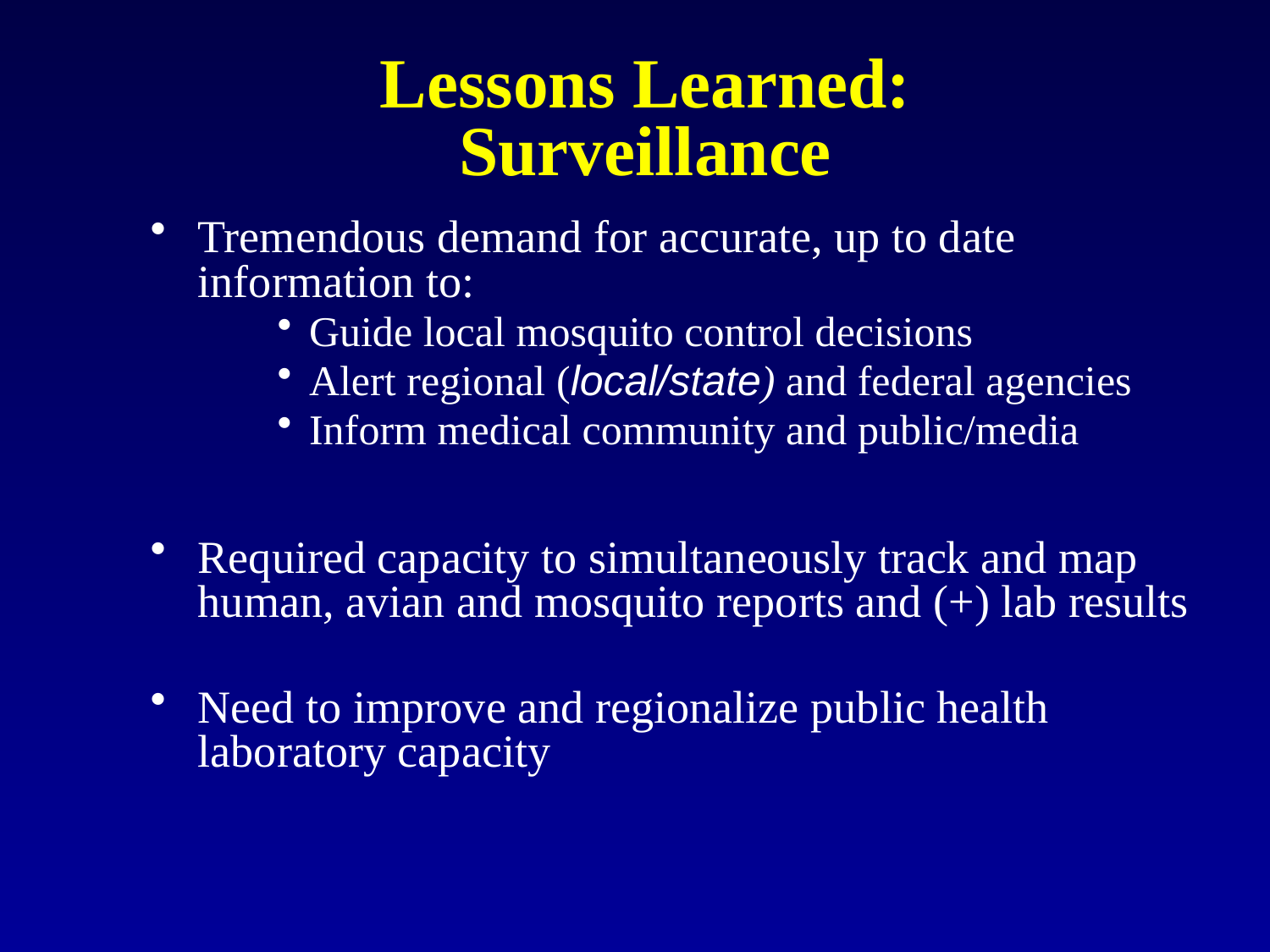

# Lessons Learned: Surveillance
Tremendous demand for accurate, up to date information to:
Guide local mosquito control decisions
Alert regional (local/state) and federal agencies
Inform medical community and public/media

Required capacity to simultaneously track and map human, avian and mosquito reports and (+) lab results

Need to improve and regionalize public health laboratory capacity